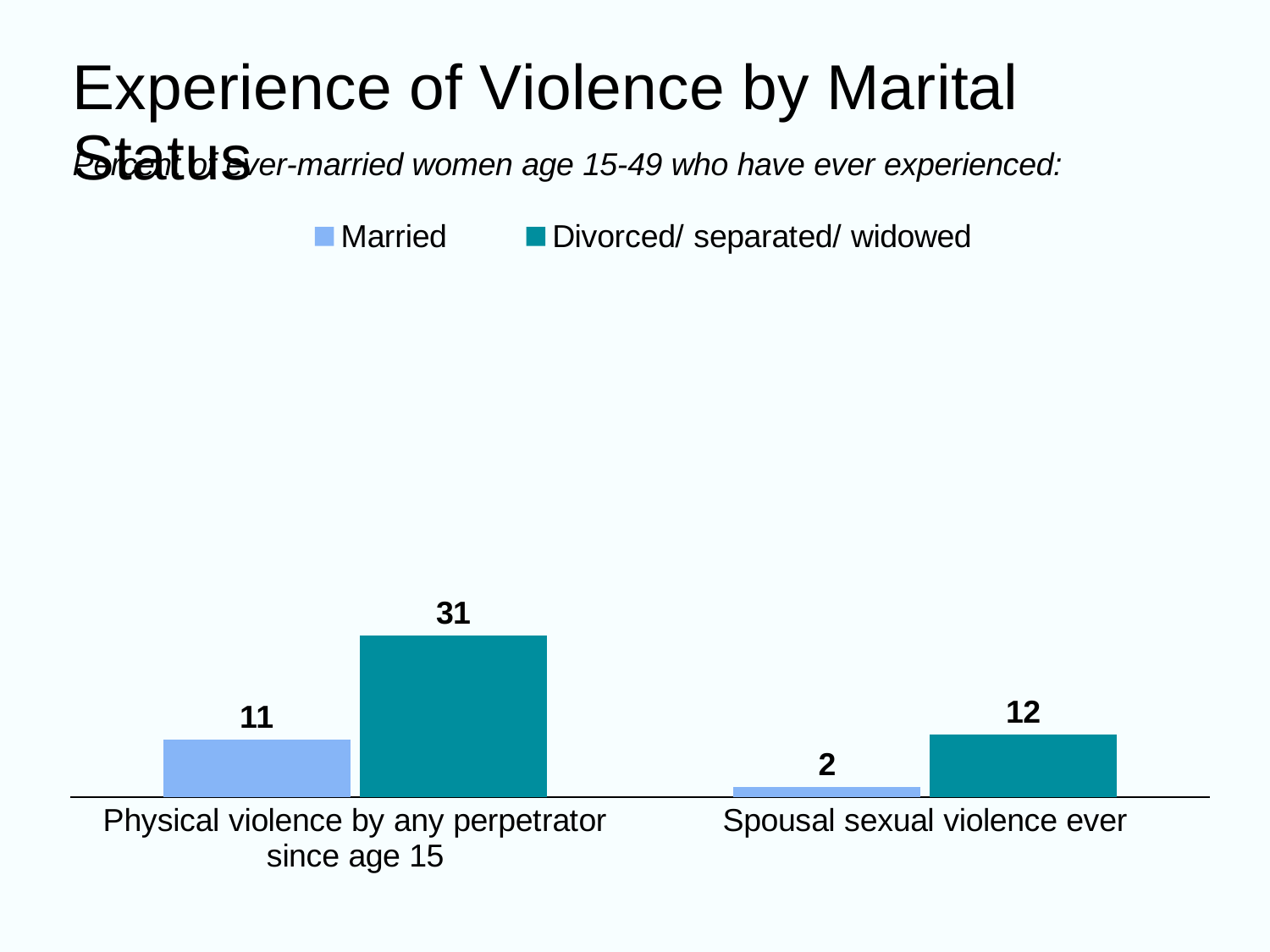

### Chart

| Category | Married | Divorced/ separated/ widowed |
|---|---|---|
| Physical violence by any perpetrator since age 15 | 11.0 | 31.0 |
| Spousal sexual violence ever | 2.0 | 12.0 |